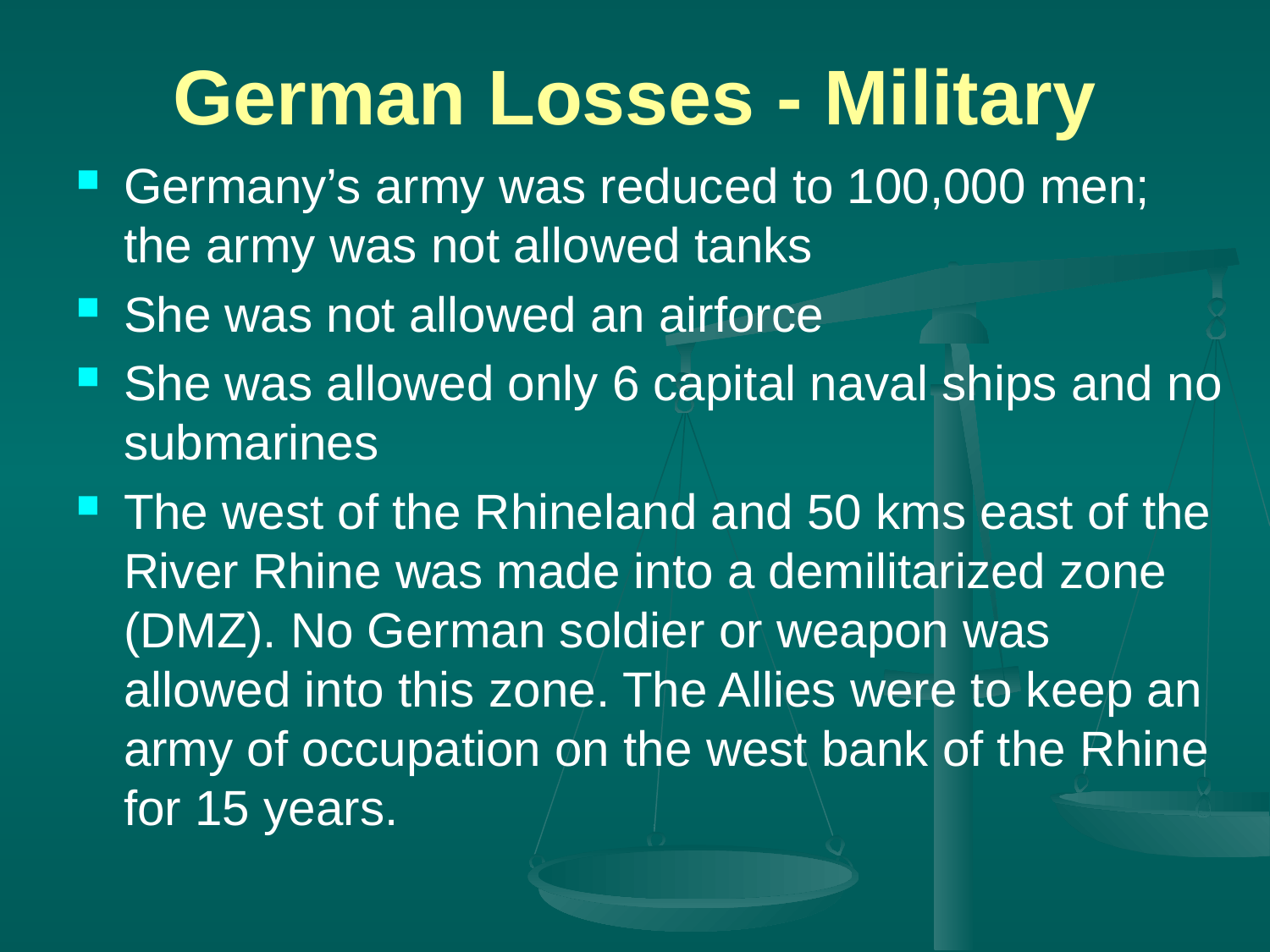

# German Losses - Military
Germany’s army was reduced to 100,000 men; the army was not allowed tanks
She was not allowed an airforce
She was allowed only 6 capital naval ships and no submarines
The west of the Rhineland and 50 kms east of the River Rhine was made into a demilitarized zone (DMZ). No German soldier or weapon was allowed into this zone. The Allies were to keep an army of occupation on the west bank of the Rhine for 15 years.